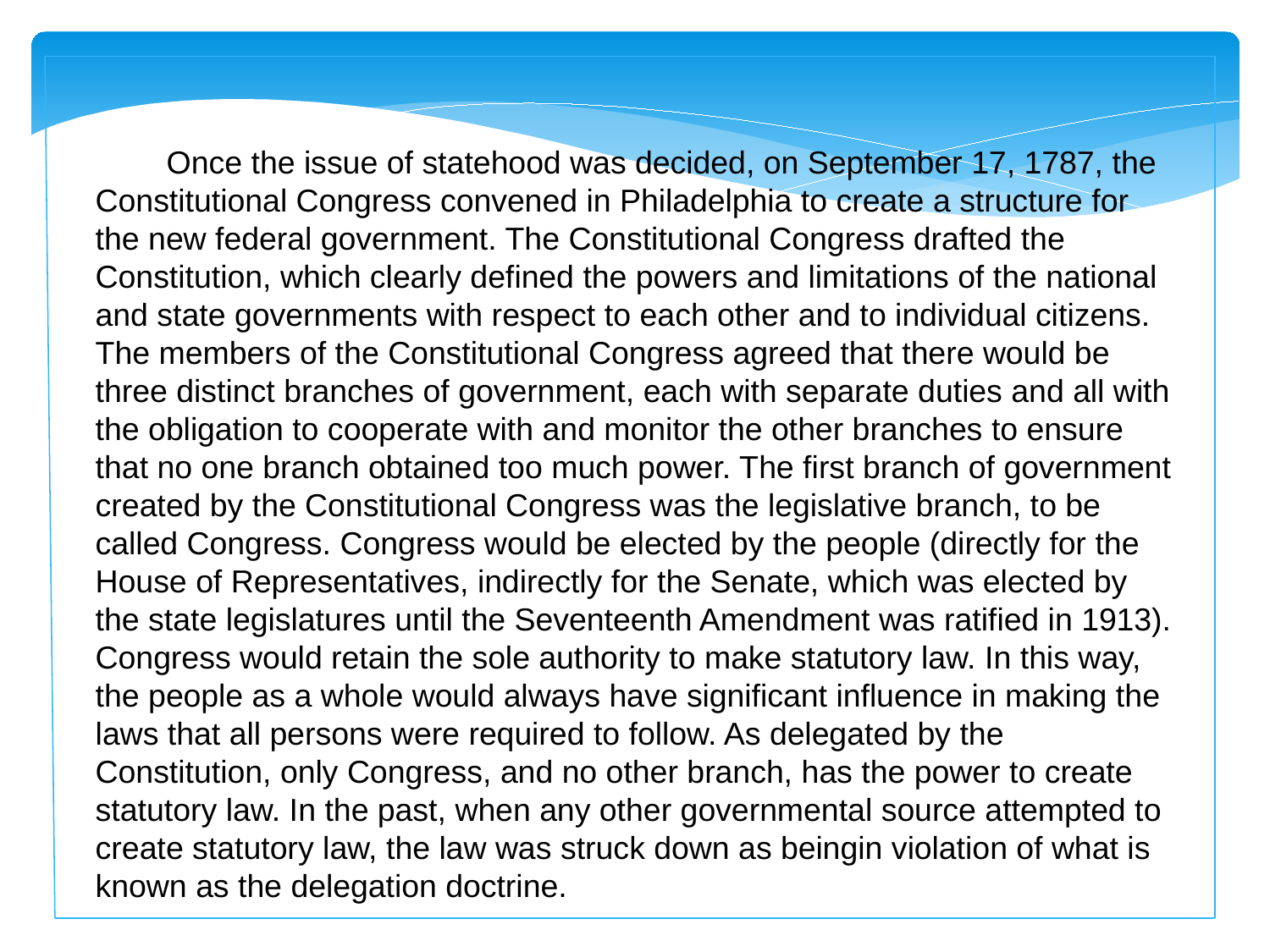

Once the issue of statehood was decided, on September 17, 1787, the Constitutional Congress convened in Philadelphia to create a structure for the new federal government. The Constitutional Congress drafted the Constitution, which clearly defined the powers and limitations of the national and state governments with respect to each other and to individual citizens. The members of the Constitutional Congress agreed that there would be three distinct branches of government, each with separate duties and all with the obligation to cooperate with and monitor the other branches to ensure that no one branch obtained too much power. The first branch of government created by the Constitutional Congress was the legislative branch, to be called Congress. Congress would be elected by the people (directly for the House of Representatives, indirectly for the Senate, which was elected by the state legislatures until the Seventeenth Amendment was ratified in 1913). Congress would retain the sole authority to make statutory law. In this way, the people as a whole would always have significant influence in making the laws that all persons were required to follow. As delegated by the Constitution, only Congress, and no other branch, has the power to create statutory law. In the past, when any other governmental source attempted to create statutory law, the law was struck down as beingin violation of what is known as the delegation doctrine.